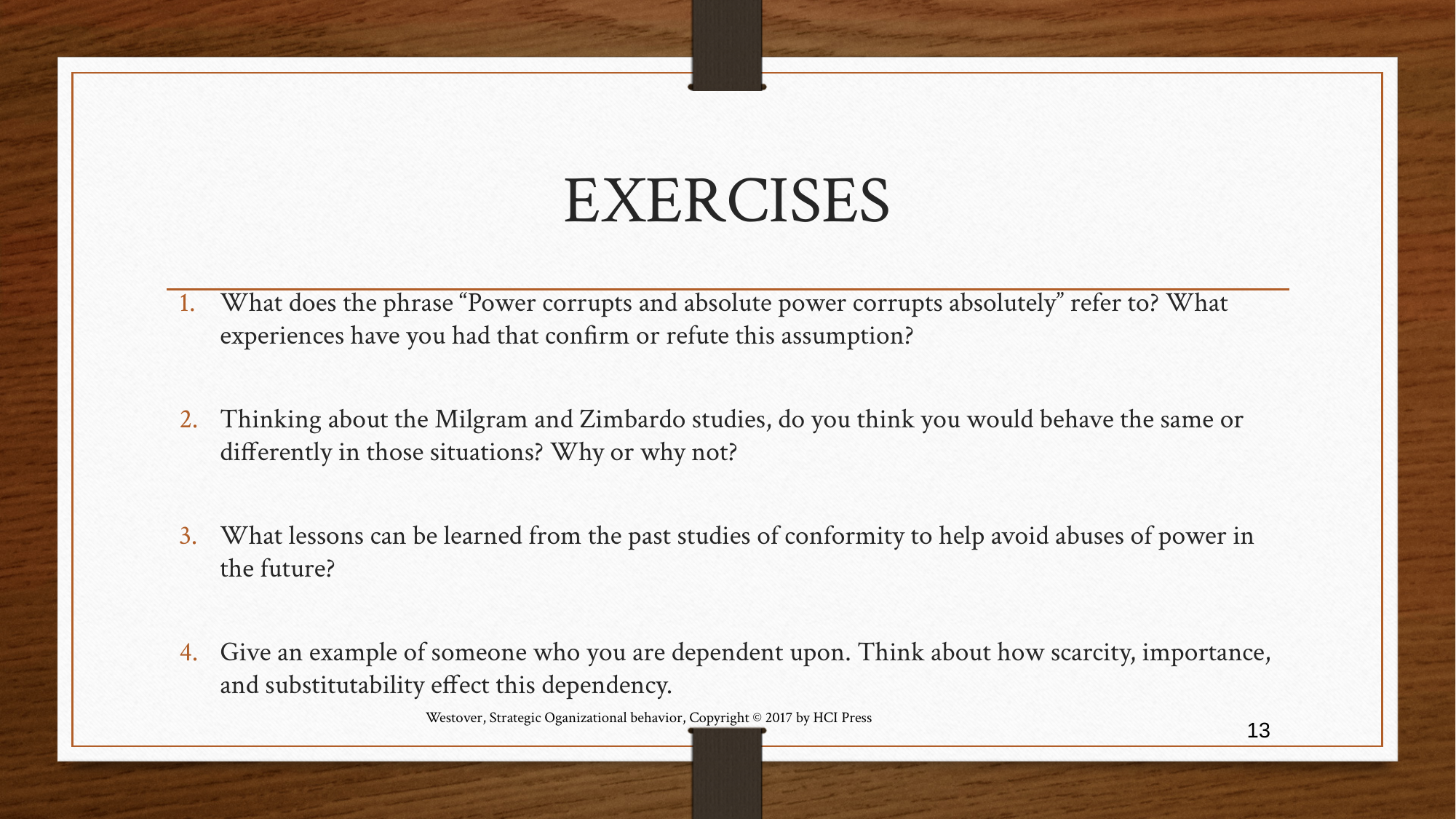

# EXERCISES
What does the phrase “Power corrupts and absolute power corrupts absolutely” refer to? What experiences have you had that confirm or refute this assumption?

Thinking about the Milgram and Zimbardo studies, do you think you would behave the same or differently in those situations? Why or why not?

What lessons can be learned from the past studies of conformity to help avoid abuses of power in the future?

Give an example of someone who you are dependent upon. Think about how scarcity, importance, and substitutability effect this dependency.
Westover, Strategic Oganizational behavior, Copyright © 2017 by HCI Press
13